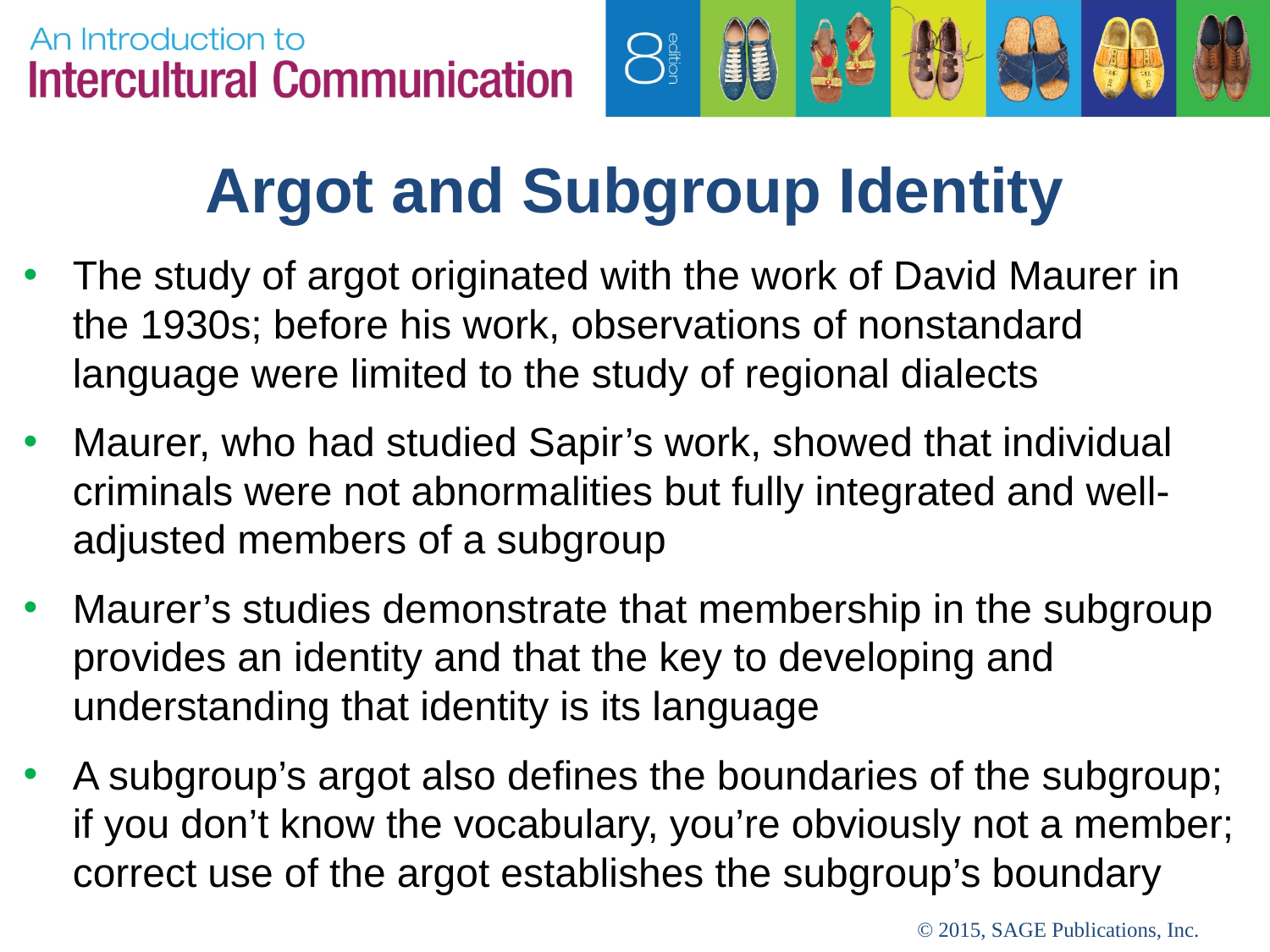

# Argot and Subgroup Identity
The study of argot originated with the work of David Maurer in the 1930s; before his work, observations of nonstandard language were limited to the study of regional dialects
Maurer, who had studied Sapir’s work, showed that individual criminals were not abnormalities but fully integrated and well-adjusted members of a subgroup
Maurer’s studies demonstrate that membership in the subgroup provides an identity and that the key to developing and understanding that identity is its language
A subgroup’s argot also defines the boundaries of the subgroup; if you don’t know the vocabulary, you’re obviously not a member; correct use of the argot establishes the subgroup’s boundary
© 2015, SAGE Publications, Inc.